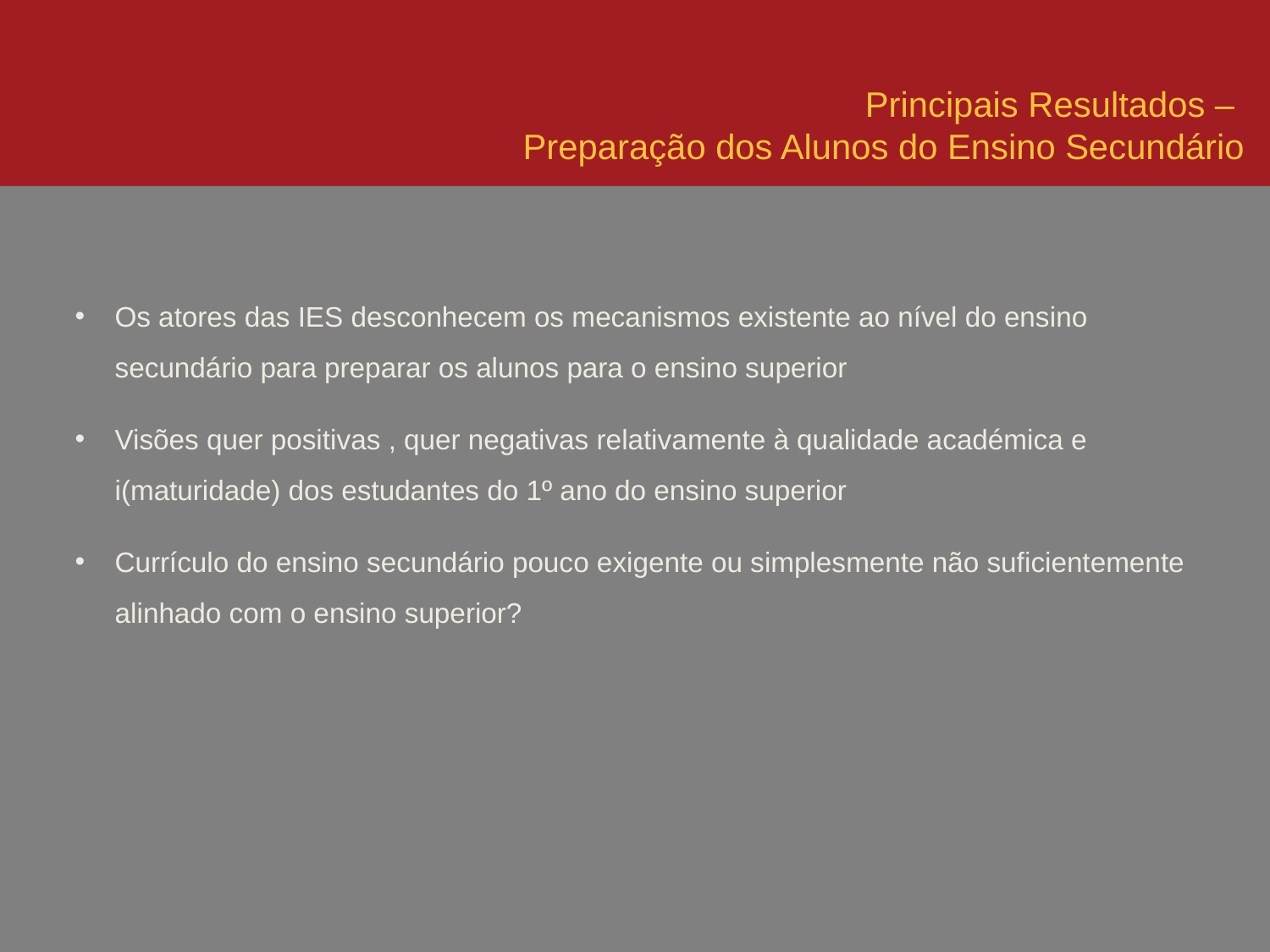

Principais Resultados –
Preparação dos Alunos do Ensino Secundário
Os atores das IES desconhecem os mecanismos existente ao nível do ensino secundário para preparar os alunos para o ensino superior
Visões quer positivas , quer negativas relativamente à qualidade académica e i(maturidade) dos estudantes do 1º ano do ensino superior
Currículo do ensino secundário pouco exigente ou simplesmente não suficientemente alinhado com o ensino superior?